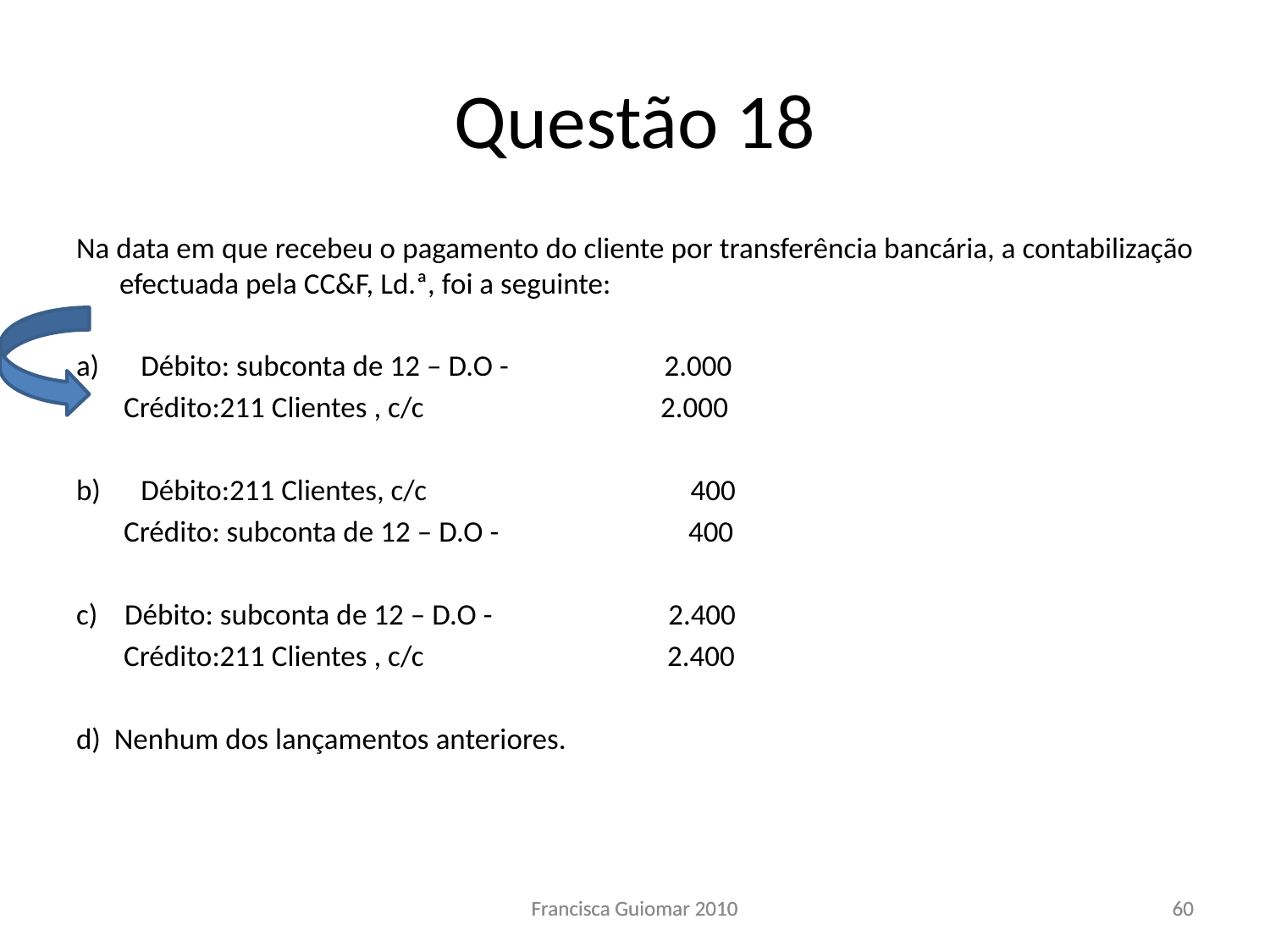

# Questão 18
Na data em que recebeu o pagamento do cliente por transferência bancária, a contabilização efectuada pela CC&F, Ld.ª, foi a seguinte:

Débito: subconta de 12 – D.O -                       2.000
       Crédito:211 Clientes , c/c                                   2.000

Débito:211 Clientes, c/c                                       400
       Crédito: subconta de 12 – D.O -                            400

c)    Débito: subconta de 12 – D.O -                          2.400
       Crédito:211 Clientes , c/c                                    2.400

d)  Nenhum dos lançamentos anteriores.

Francisca Guiomar 2010
Francisca Guiomar 2010
60
60